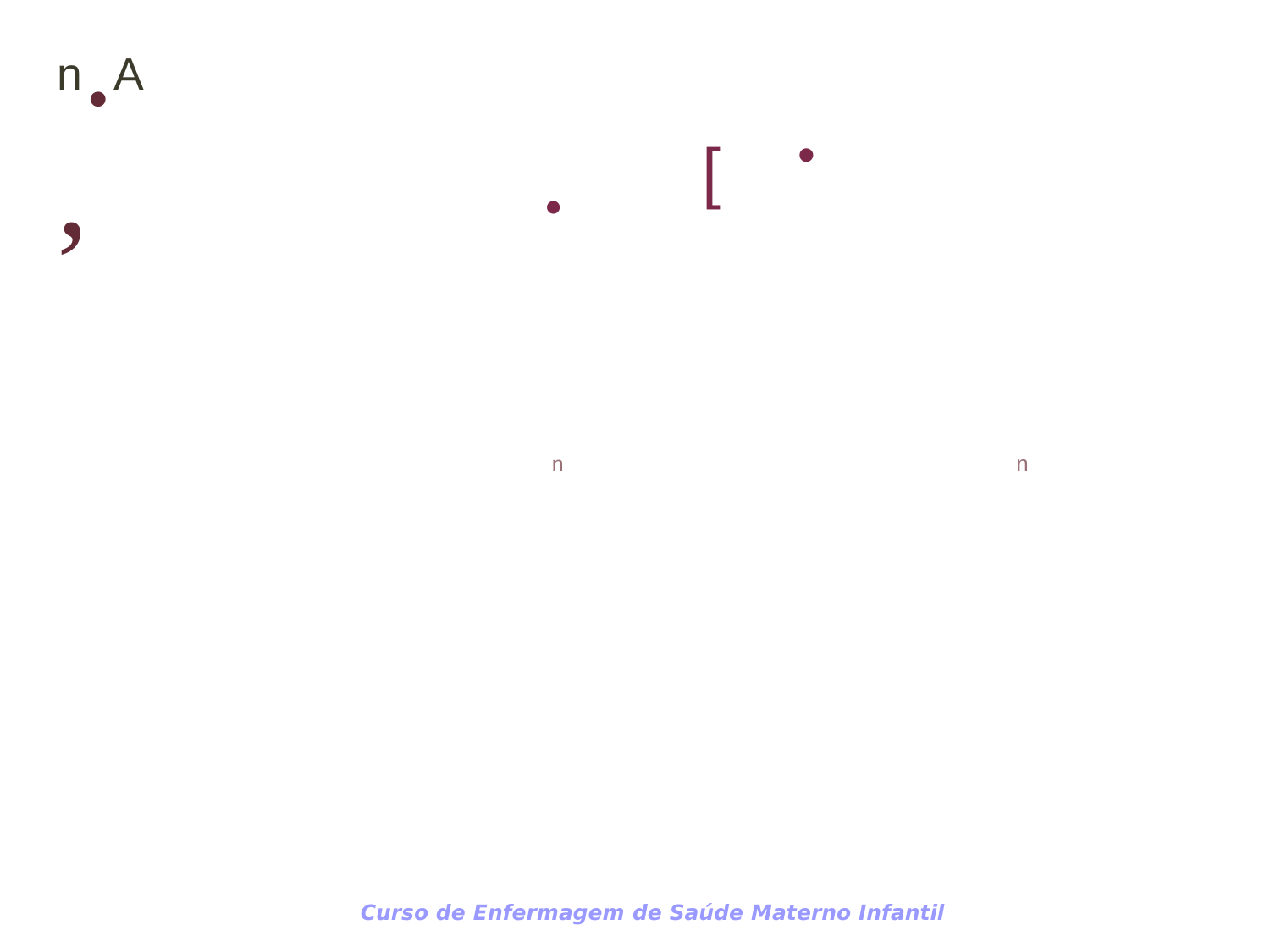

n.A,
•
[

•

n
n

Curso de Enfermagem de Saúde Materno Infantil